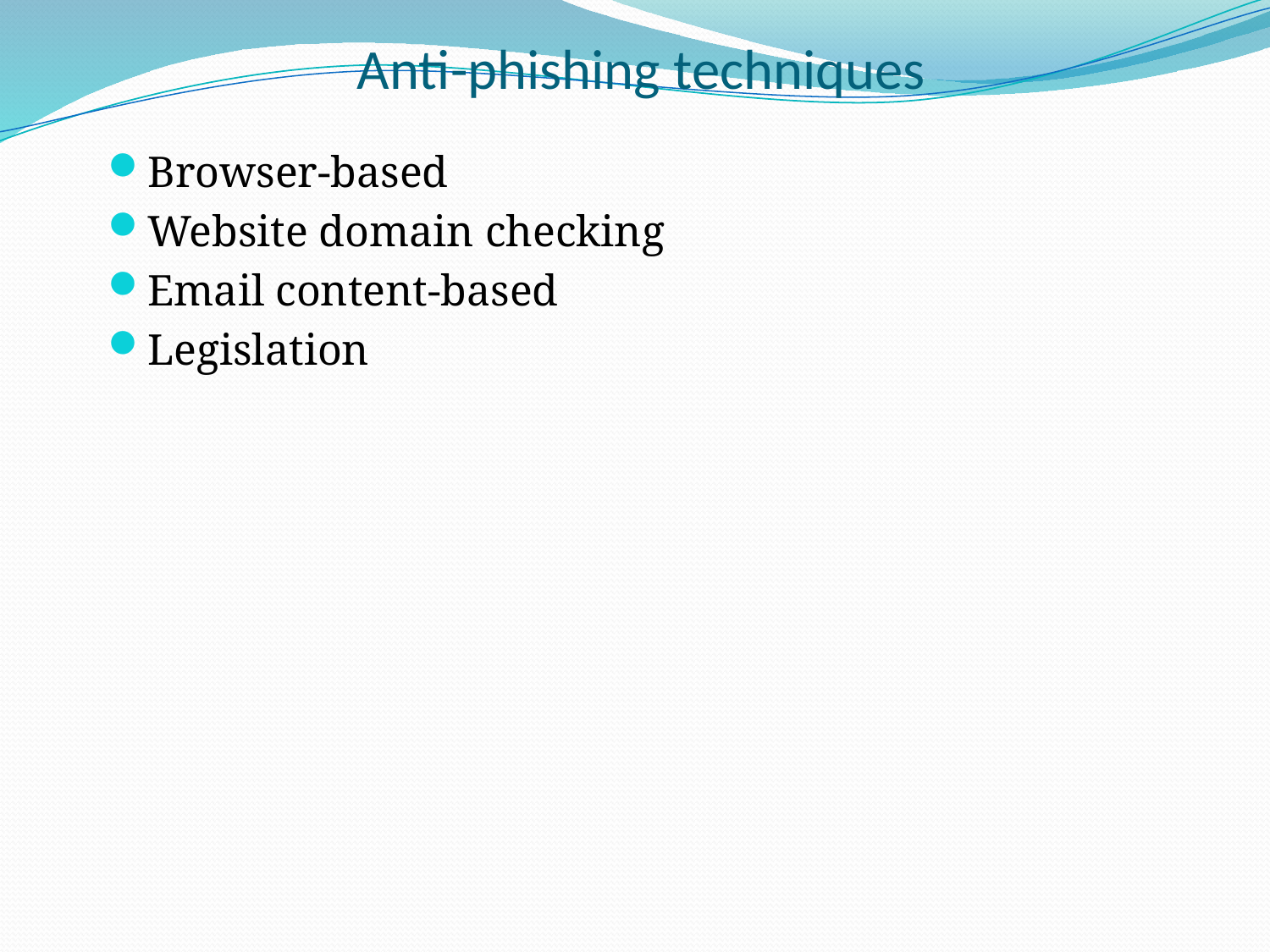

Anti-phishing techniques
Browser-based
Website domain checking
Email content-based
Legislation